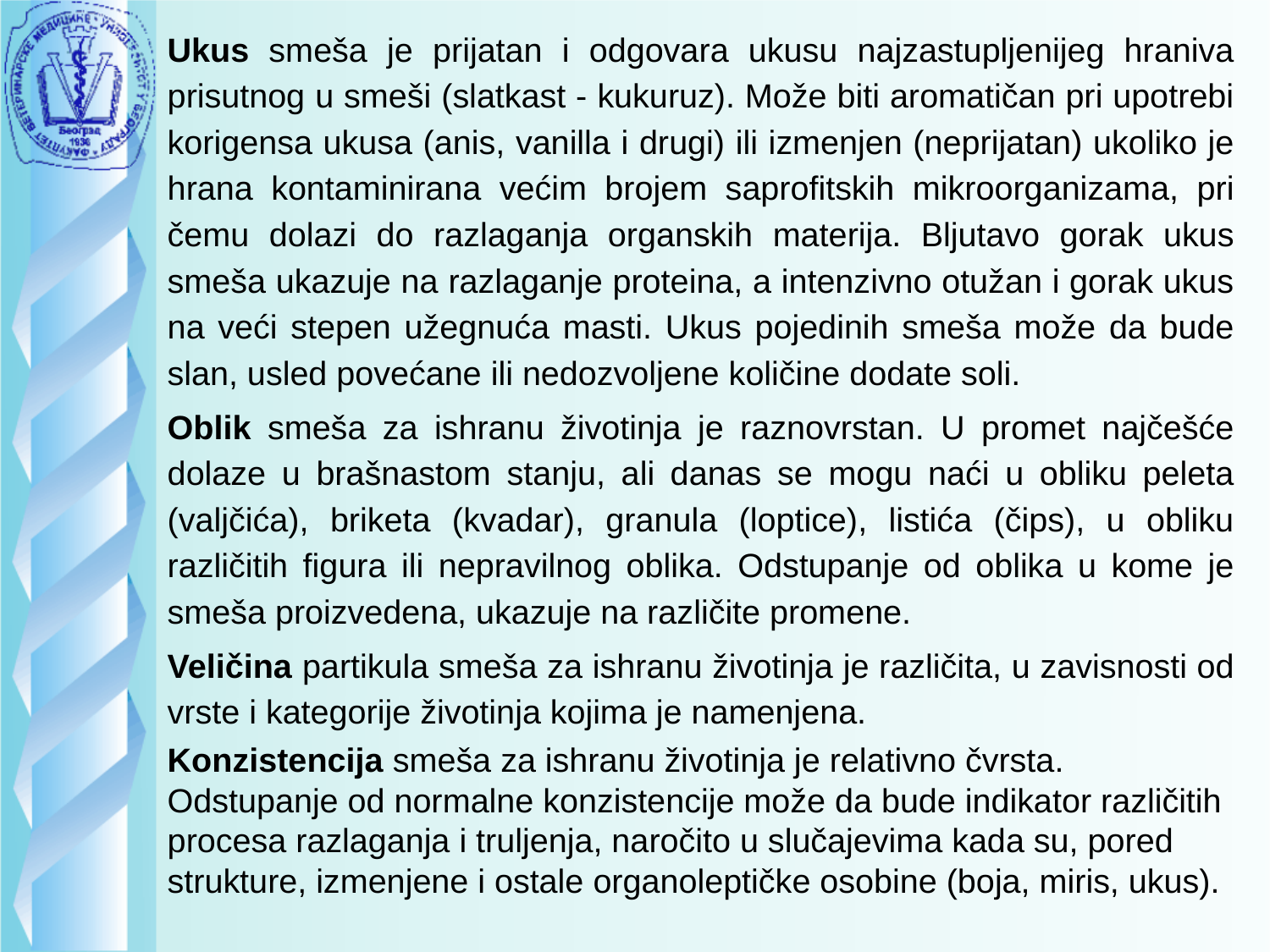

Ukus smeša je prijatan i odgovara ukusu najzastupljenijeg hraniva prisutnog u smeši (slatkast - kukuruz). Može biti aromatičan pri upotrebi korigensa ukusa (anis, vanilla i drugi) ili izmenjen (neprijatan) ukoliko je hrana kontaminirana većim brojem saprofitskih mikroorganizama, pri čemu dolazi do razlaganja organskih materija. Bljutavo gorak ukus smeša ukazuje na razlaganje proteina, a intenzivno otužan i gorak ukus na veći stepen užegnuća masti. Ukus pojedinih smeša može da bude slan, usled povećane ili nedozvoljene količine dodate soli.
Oblik smeša za ishranu životinja je raznovrstan. U promet najčešće dolaze u brašnastom stanju, ali danas se mogu naći u obliku peleta (valjčića), briketa (kvadar), granula (loptice), listića (čips), u obliku različitih figura ili nepravilnog oblika. Odstupanje od oblika u kome je smeša proizvedena, ukazuje na različite promene.
Veličina partikula smeša za ishranu životinja je različita, u zavisnosti od vrste i kategorije životinja kojima je namenjena.
Konzistencija smeša za ishranu životinja je relativno čvrsta. Odstupanje od normalne konzistencije može da bude indikator različitih procesa razlaganja i truljenja, naročito u slučajevima kada su, pored strukture, izmenjene i ostale organoleptičke osobine (boja, miris, ukus).